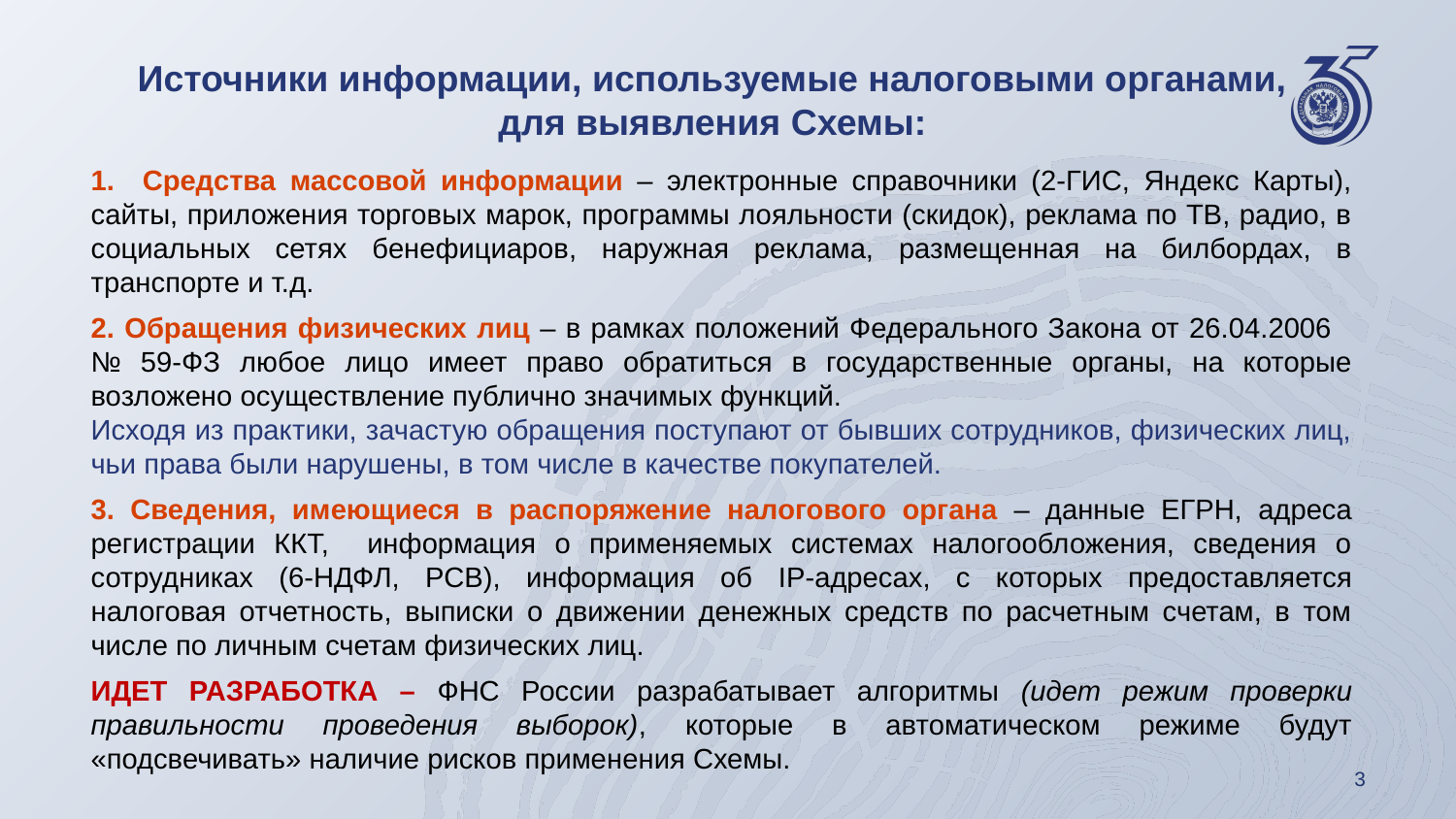

Источники информации, используемые налоговыми органами,
для выявления Схемы:
1.  Средства массовой информации – электронные справочники (2-ГИС, Яндекс Карты), сайты, приложения торговых марок, программы лояльности (скидок), реклама по ТВ, радио, в социальных сетях бенефициаров, наружная реклама, размещенная на билбордах, в транспорте и т.д.

2. Обращения физических лиц – в рамках положений Федерального Закона от 26.04.2006   № 59-ФЗ любое лицо имеет право обратиться в государственные органы, на которые возложено осуществление публично значимых функций.
Исходя из практики, зачастую обращения поступают от бывших сотрудников, физических лиц, чьи права были нарушены, в том числе в качестве покупателей.

3. Сведения, имеющиеся в распоряжение налогового органа – данные ЕГРН, адреса регистрации ККТ,  информация о применяемых системах налогообложения, сведения о сотрудниках (6-НДФЛ, РСВ), информация об IP-адресах, с которых предоставляется налоговая отчетность, выписки о движении денежных средств по расчетным счетам, в том числе по личным счетам физических лиц.

ИДЕТ РАЗРАБОТКА – ФНС России разрабатывает алгоритмы (идет режим проверки правильности проведения выборок), которые в автоматическом режиме будут «подсвечивать» наличие рисков применения Схемы.

3